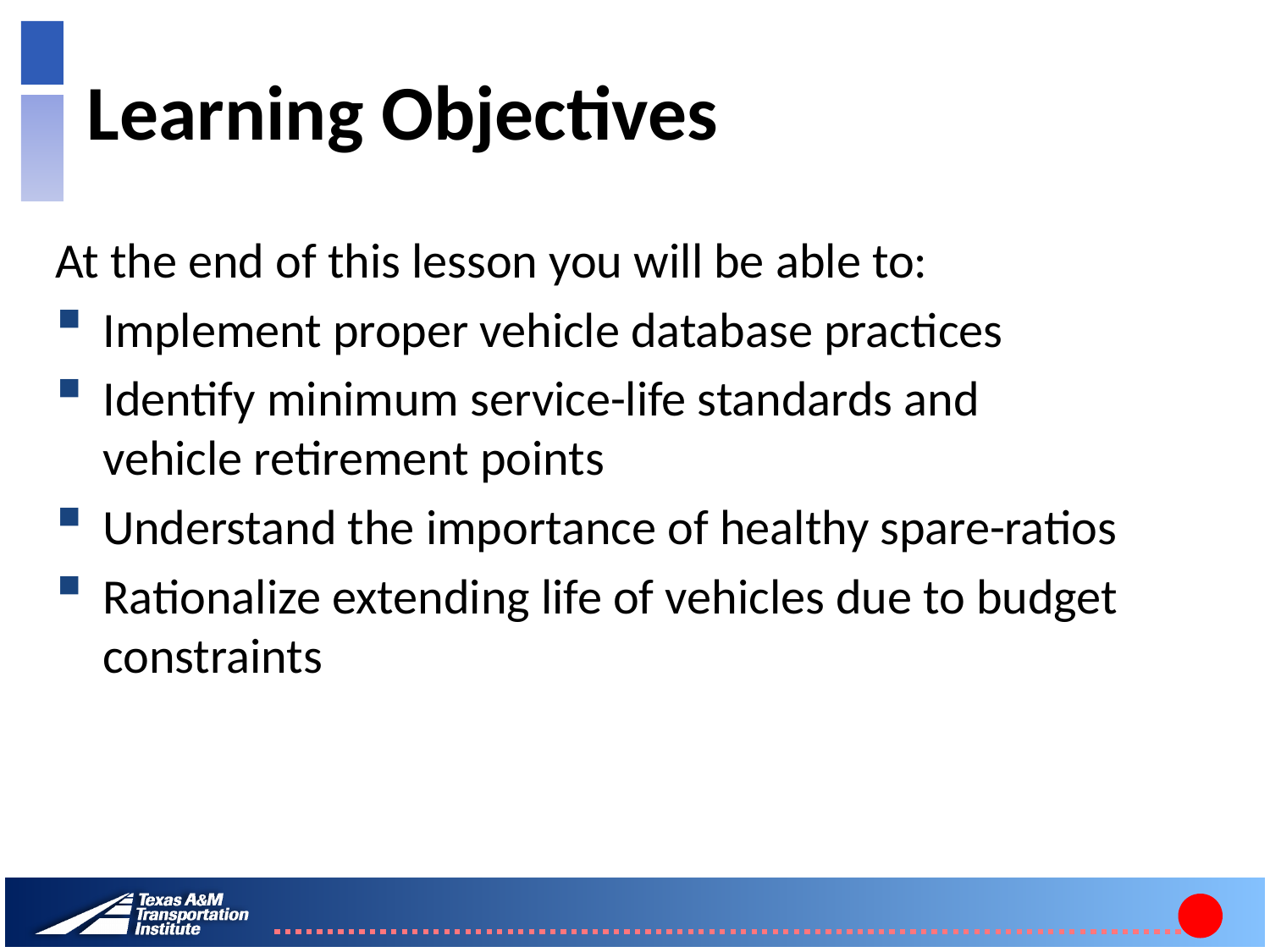

# Learning Objectives
At the end of this lesson you will be able to:
Implement proper vehicle database practices
Identify minimum service-life standards and
vehicle retirement points
Understand the importance of healthy spare-ratios
Rationalize extending life of vehicles due to budget constraints